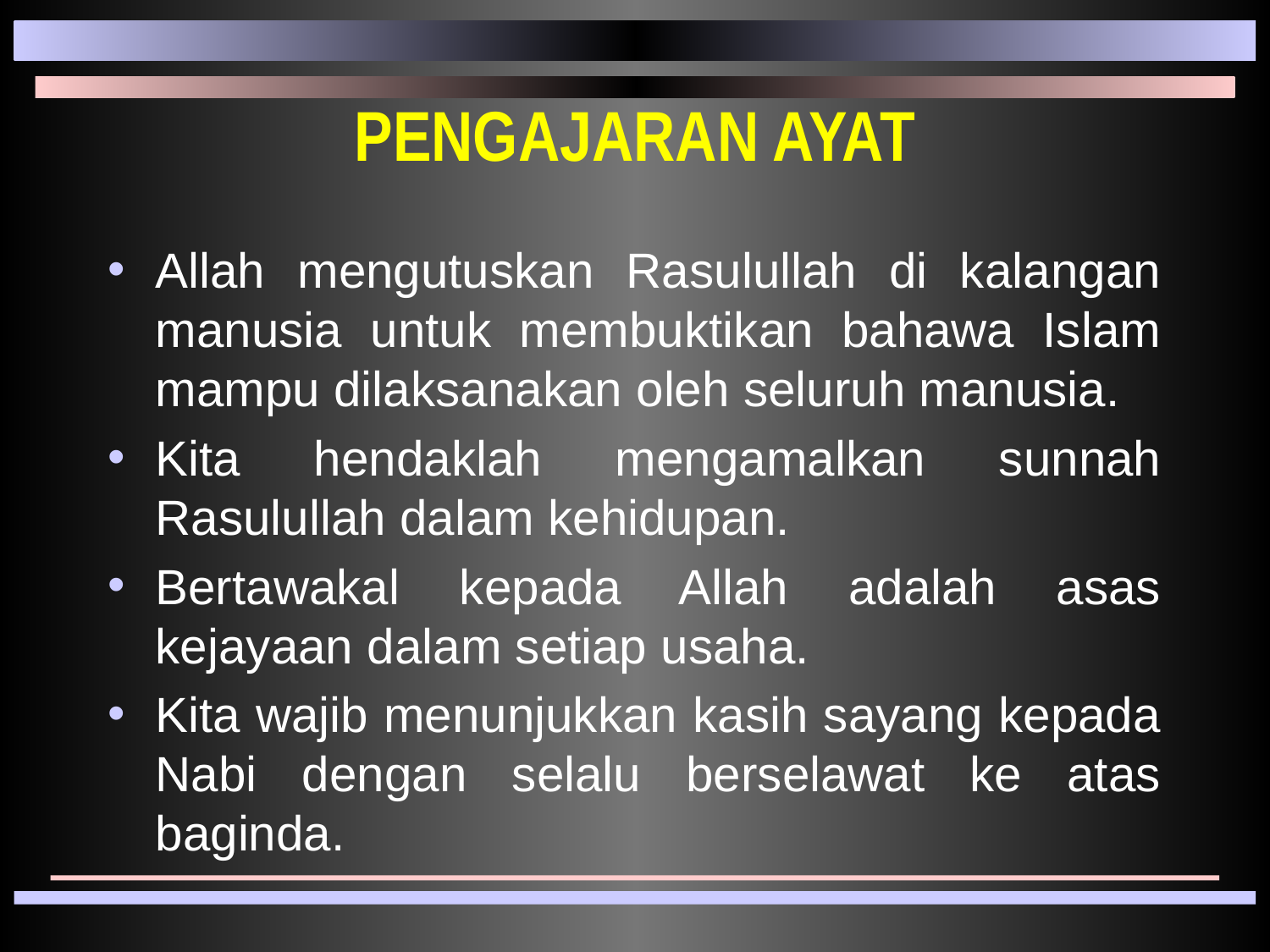

# PENGAJARAN AYAT
Allah mengutuskan Rasulullah di kalangan manusia untuk membuktikan bahawa Islam mampu dilaksanakan oleh seluruh manusia.
Kita hendaklah mengamalkan sunnah Rasulullah dalam kehidupan.
Bertawakal kepada Allah adalah asas kejayaan dalam setiap usaha.
Kita wajib menunjukkan kasih sayang kepada Nabi dengan selalu berselawat ke atas baginda.